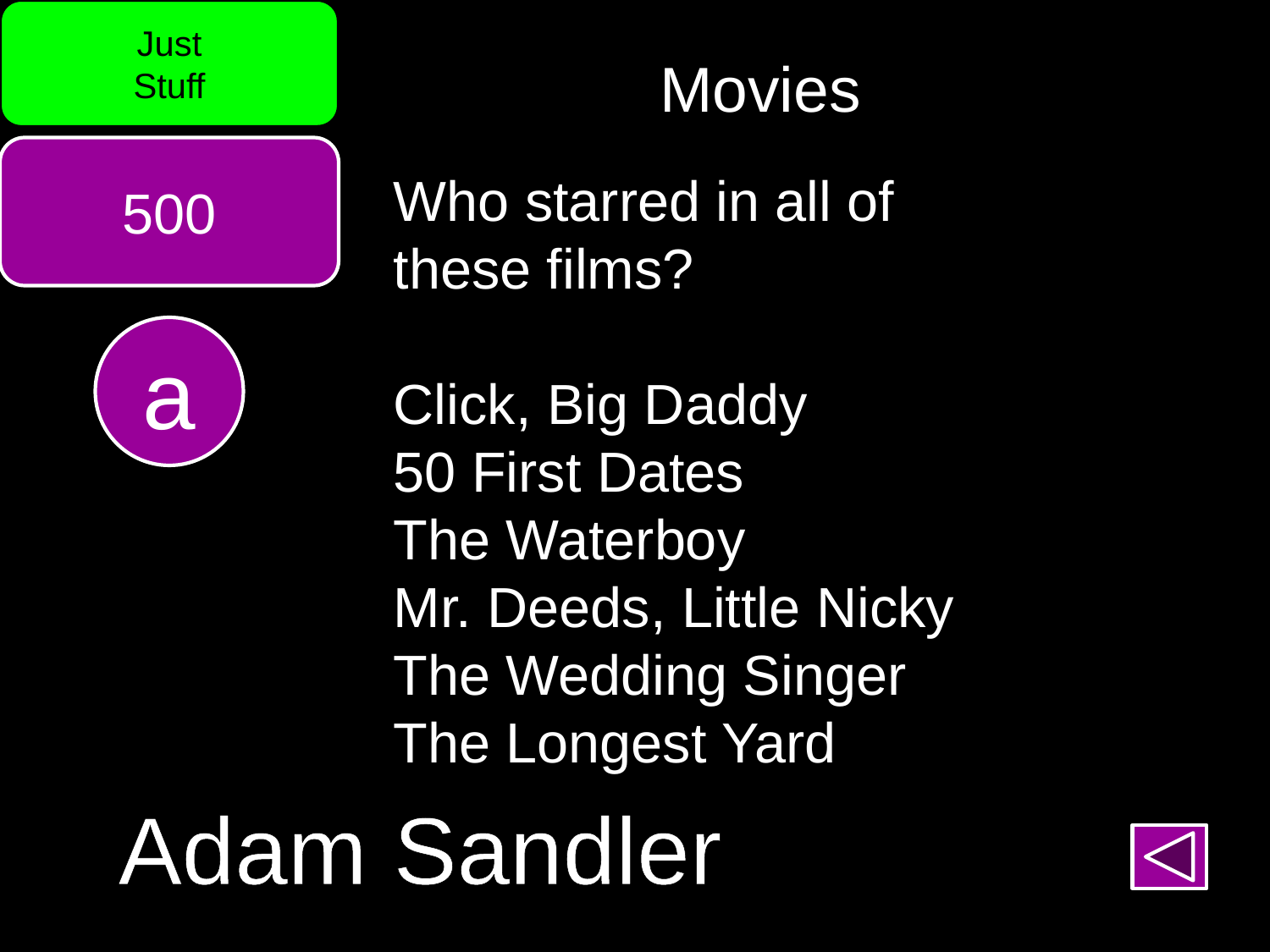

Just
Stuff
Movies
500
Who starred in all of
these films?

Click, Big Daddy
50 First Dates
The Waterboy
Mr. Deeds, Little Nicky
The Wedding Singer
The Longest Yard
a
Adam Sandler